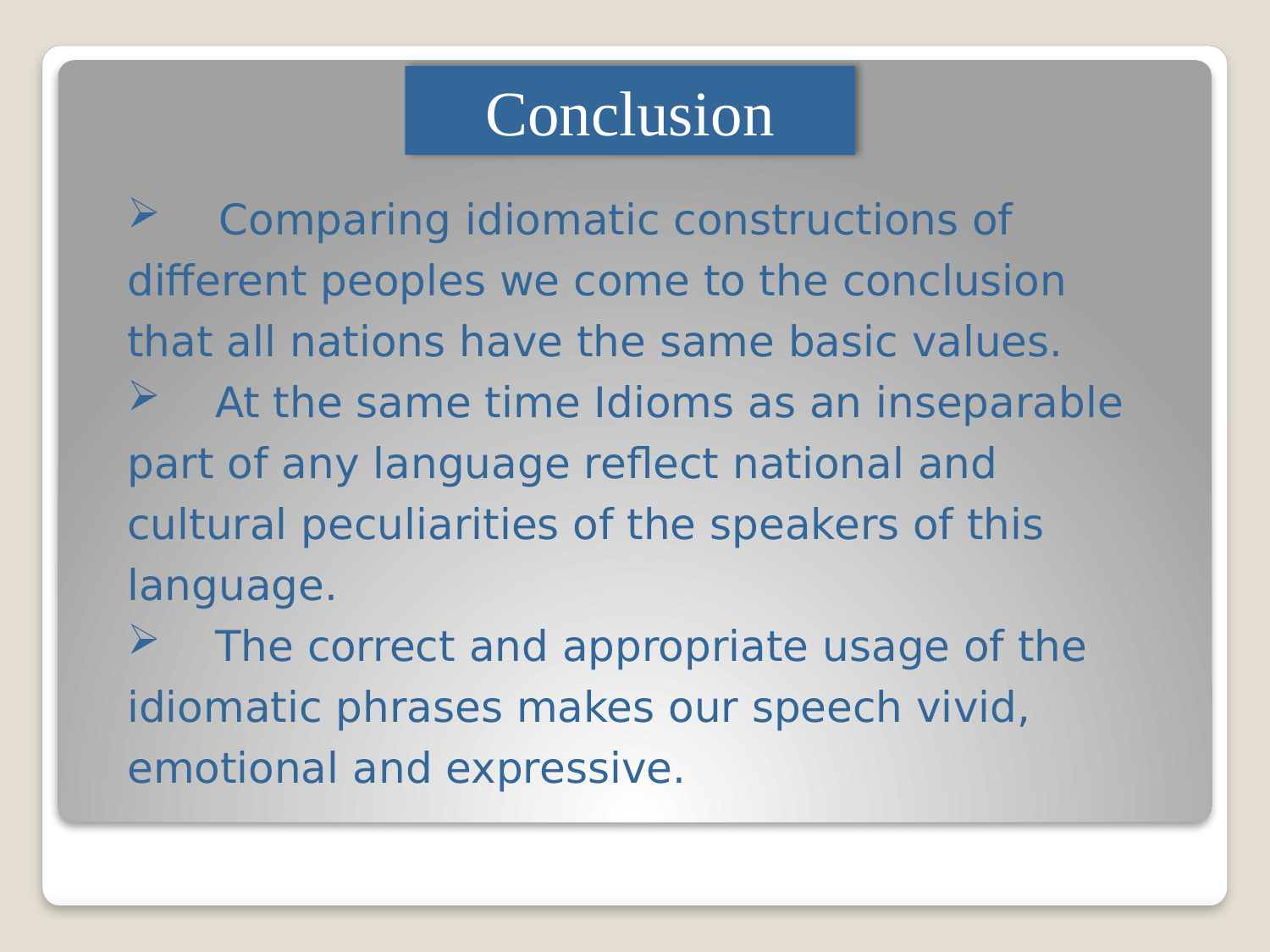

Conclusion
    Comparing idiomatic constructions of different peoples we come to the conclusion that all nations have the same basic values.
    At the same time Idioms as an inseparable part of any language reflect national and cultural peculiarities of the speakers of this language.
    The correct and appropriate usage of the idiomatic phrases makes our speech vivid, emotional and expressive.